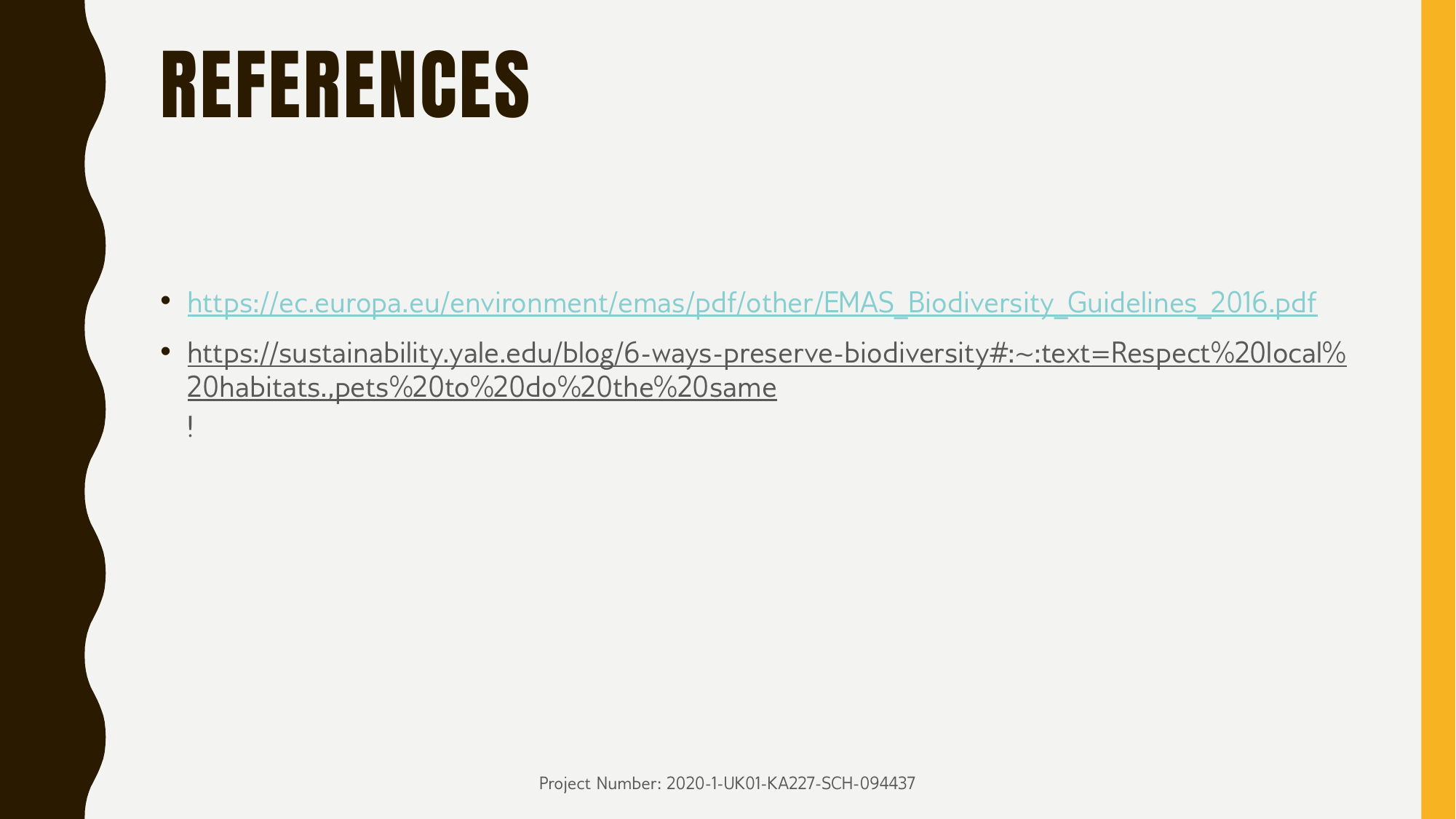

# References
https://ec.europa.eu/environment/emas/pdf/other/EMAS_Biodiversity_Guidelines_2016.pdf
https://sustainability.yale.edu/blog/6-ways-preserve-biodiversity#:~:text=Respect%20local%20habitats.,pets%20to%20do%20the%20same!

Project Number: 2020-1-UK01-KA227-SCH-094437